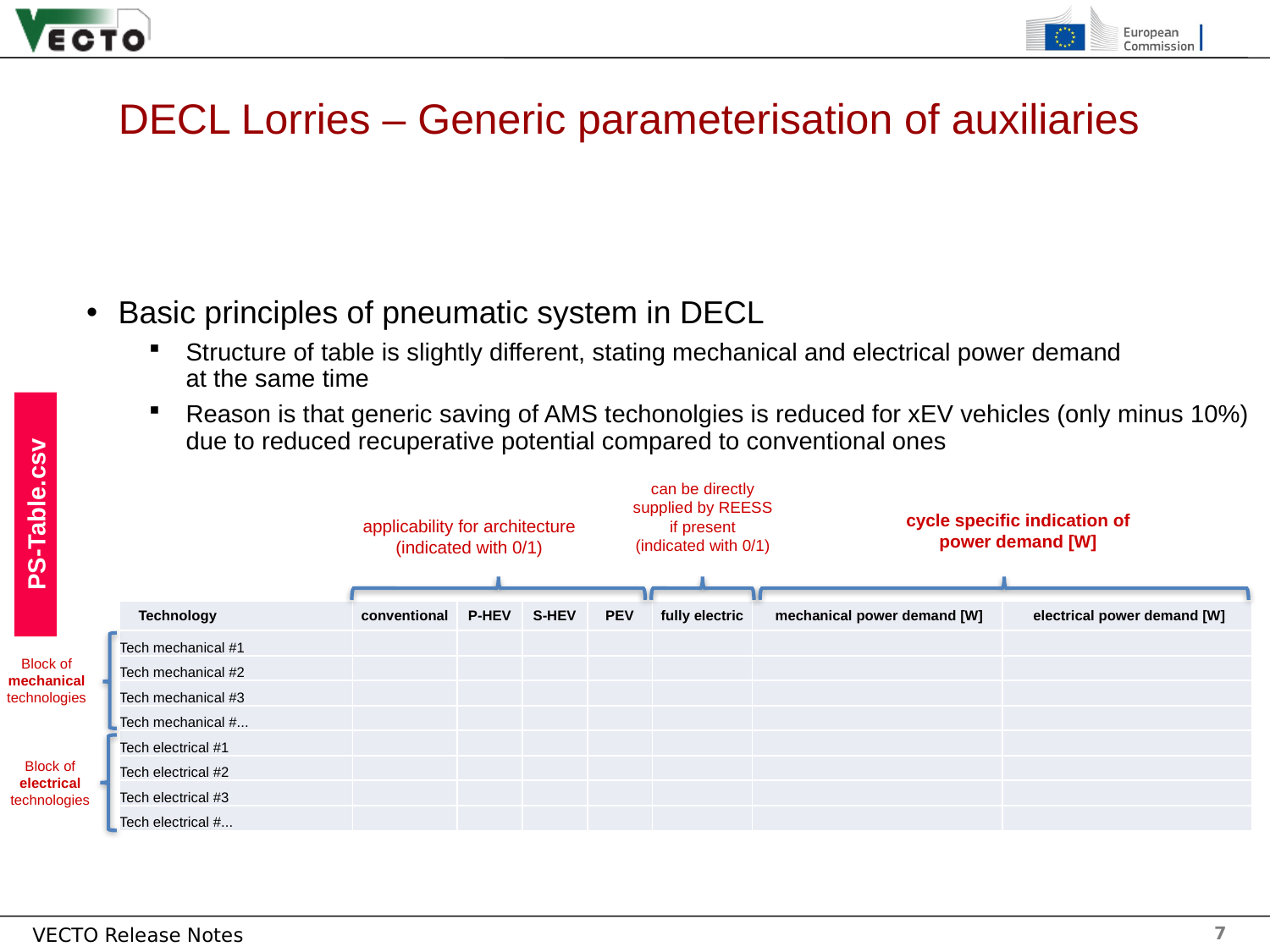

# DECL Lorries – Generic parameterisation of auxiliaries
7
Basic principles of pneumatic system in DECL
Structure of table is slightly different, stating mechanical and electrical power demand
at the same time
Reason is that generic saving of AMS techonolgies is reduced for xEV vehicles (only minus 10%) due to reduced recuperative potential compared to conventional ones

can be directly supplied by REESS if present
(indicated with 0/1)
PS-Table.csv
cycle specific indication of power demand [W]
applicability for architecture
(indicated with 0/1)

| Technology | conventional | P-HEV | S-HEV | PEV | fully electric | mechanical power demand [W] | electrical power demand [W] |
| --- | --- | --- | --- | --- | --- | --- | --- |
| Tech mechanical #1 |  |  |  |  |  |  |  |
| Tech mechanical #2 |  |  |  |  |  |  |  |
| Tech mechanical #3 |  |  |  |  |  |  |  |
| Tech mechanical #... |  |  |  |  |  |  |  |
| Tech electrical #1 |  |  |  |  |  |  |  |
| Tech electrical #2 |  |  |  |  |  |  |  |
| Tech electrical #3 |  |  |  |  |  |  |  |
| Tech electrical #... |  |  |  |  |  |  |  |

Block of mechanical technologies

Block of electrical technologies